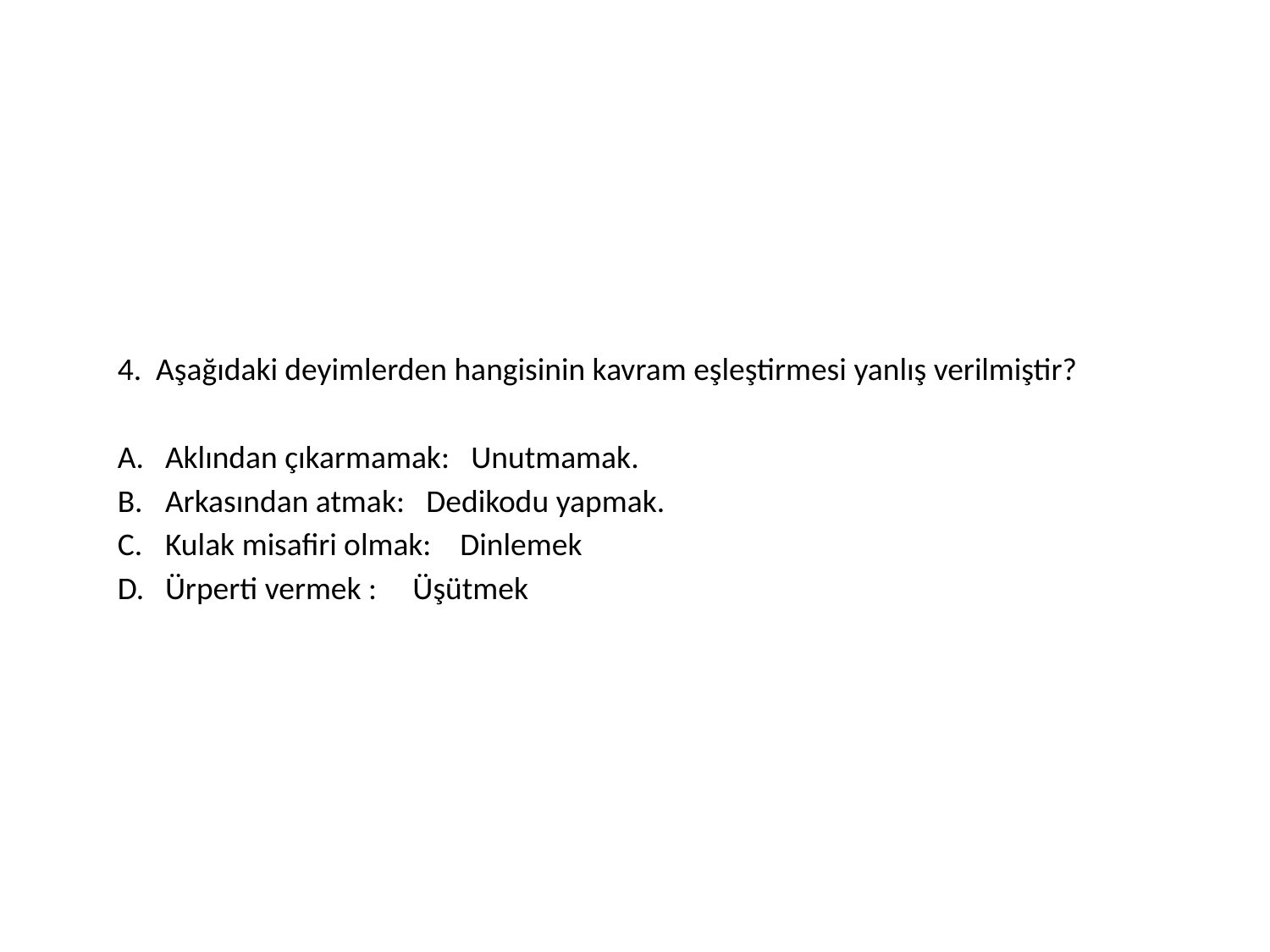

4.  Aşağıdaki deyimlerden hangisinin kavram eşleştirmesi yanlış verilmiştir?

Aklından çıkarmamak:   Unutmamak.
Arkasından atmak:   Dedikodu yapmak.
Kulak misafiri olmak:    Dinlemek
Ürperti vermek :     Üşütmek